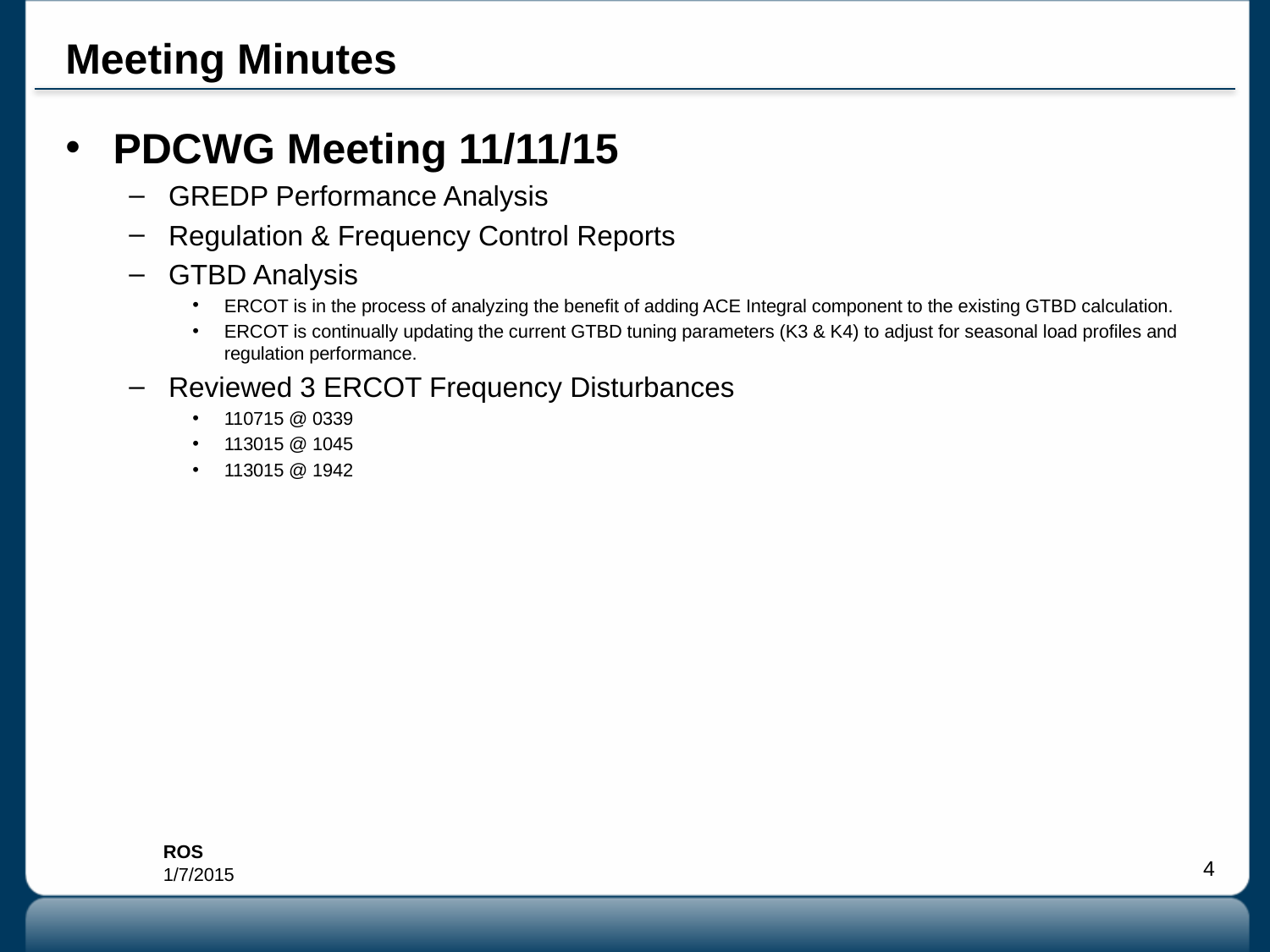

# Meeting Minutes
PDCWG Meeting 11/11/15
GREDP Performance Analysis
Regulation & Frequency Control Reports
GTBD Analysis
ERCOT is in the process of analyzing the benefit of adding ACE Integral component to the existing GTBD calculation.
ERCOT is continually updating the current GTBD tuning parameters (K3 & K4) to adjust for seasonal load profiles and regulation performance.
Reviewed 3 ERCOT Frequency Disturbances
110715 @ 0339
113015 @ 1045
113015 @ 1942